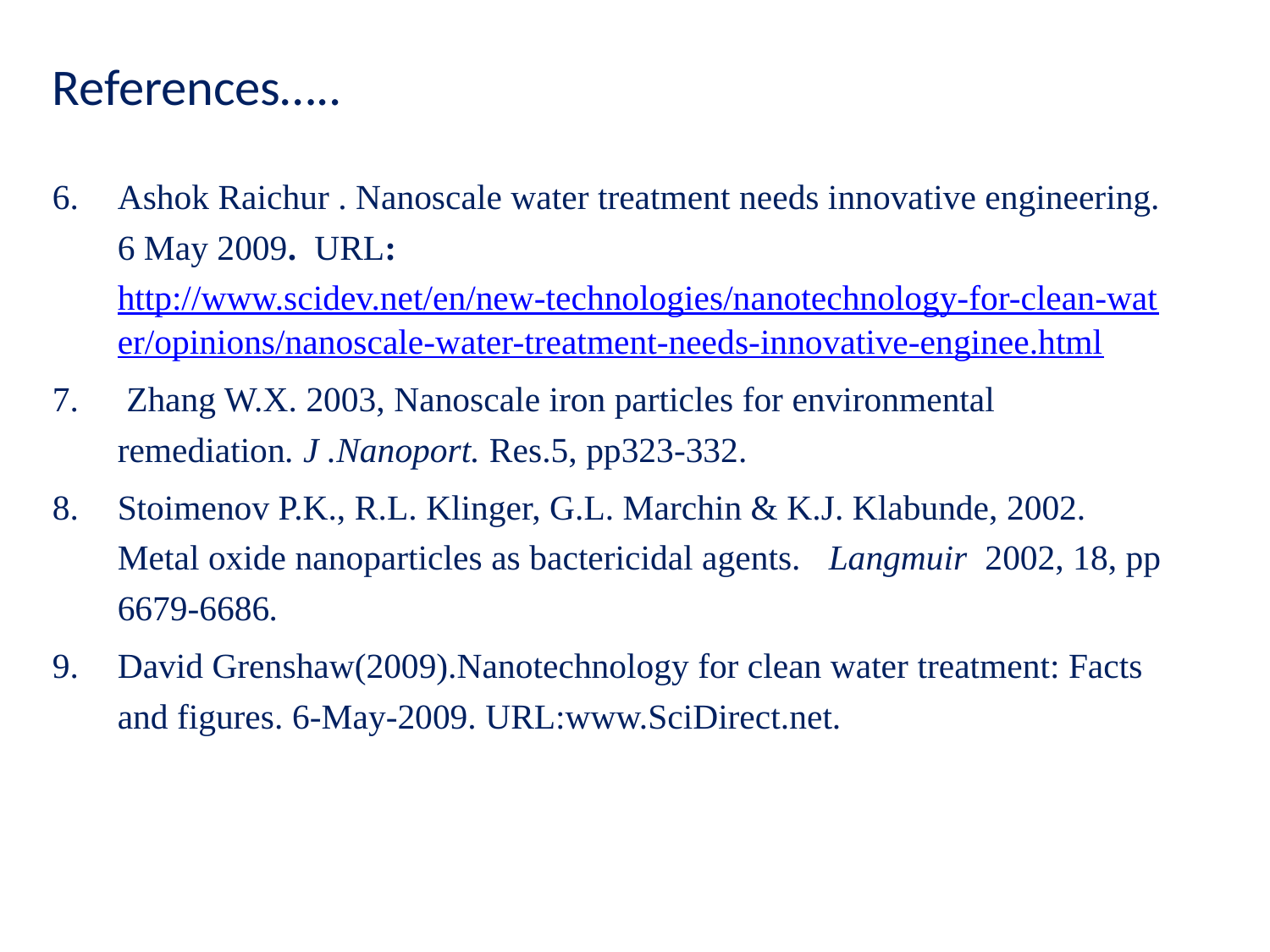

References…..

Ashok Raichur . Nanoscale water treatment needs innovative engineering. 6 May 2009.  URL: http://www.scidev.net/en/new-technologies/nanotechnology-for-clean-water/opinions/nanoscale-water-treatment-needs-innovative-enginee.html
 Zhang W.X. 2003, Nanoscale iron particles for environmental remediation. J .Nanoport. Res.5, pp323-332.
Stoimenov P.K., R.L. Klinger, G.L. Marchin & K.J. Klabunde, 2002. Metal oxide nanoparticles as bactericidal agents.   Langmuir  2002, 18, pp 6679-6686.
David Grenshaw(2009).Nanotechnology for clean water treatment: Facts and figures. 6-May-2009. URL:www.SciDirect.net.